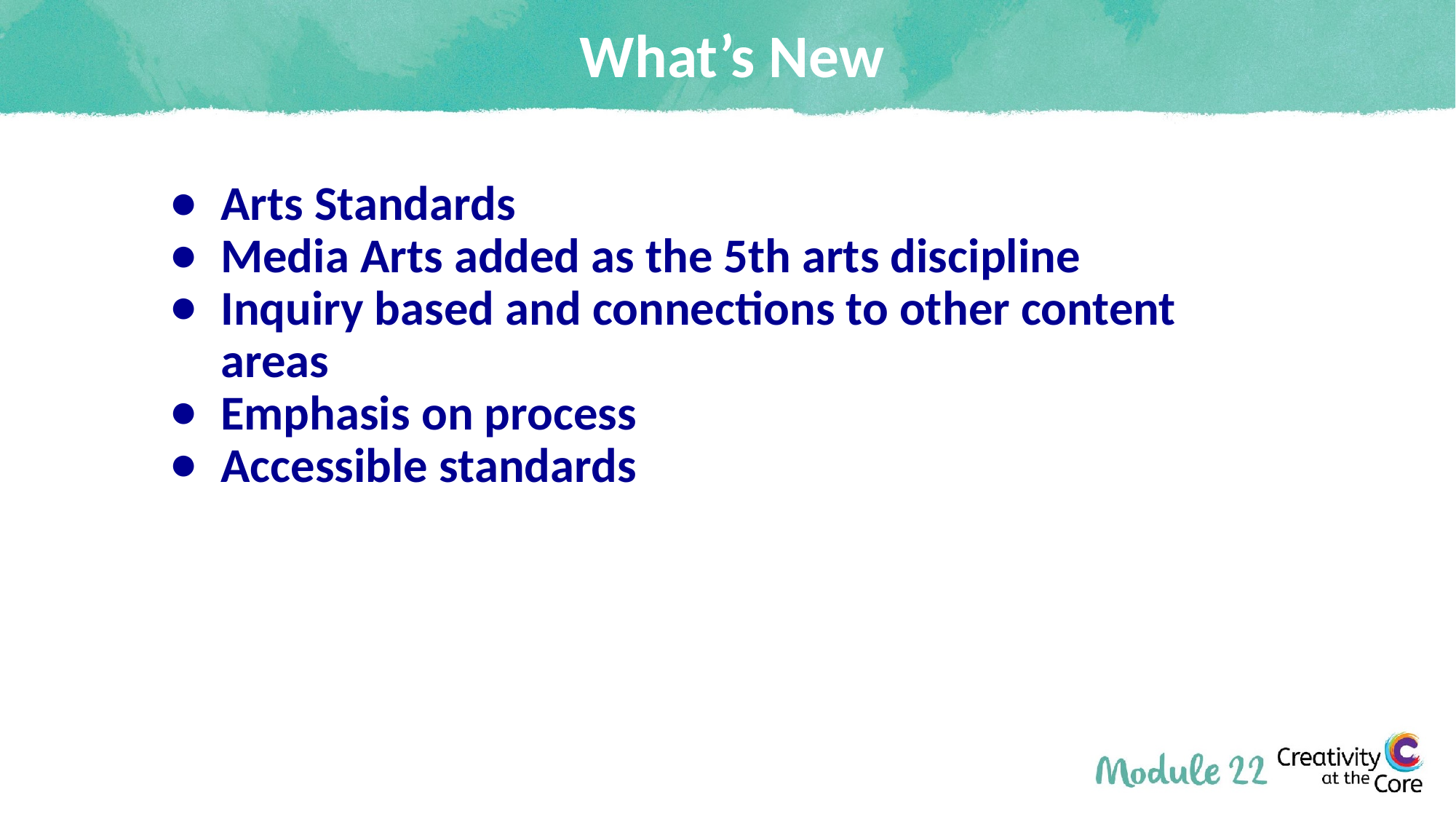

# What’s New
Arts Standards
Media Arts added as the 5th arts discipline
Inquiry based and connections to other content areas
Emphasis on process
Accessible standards